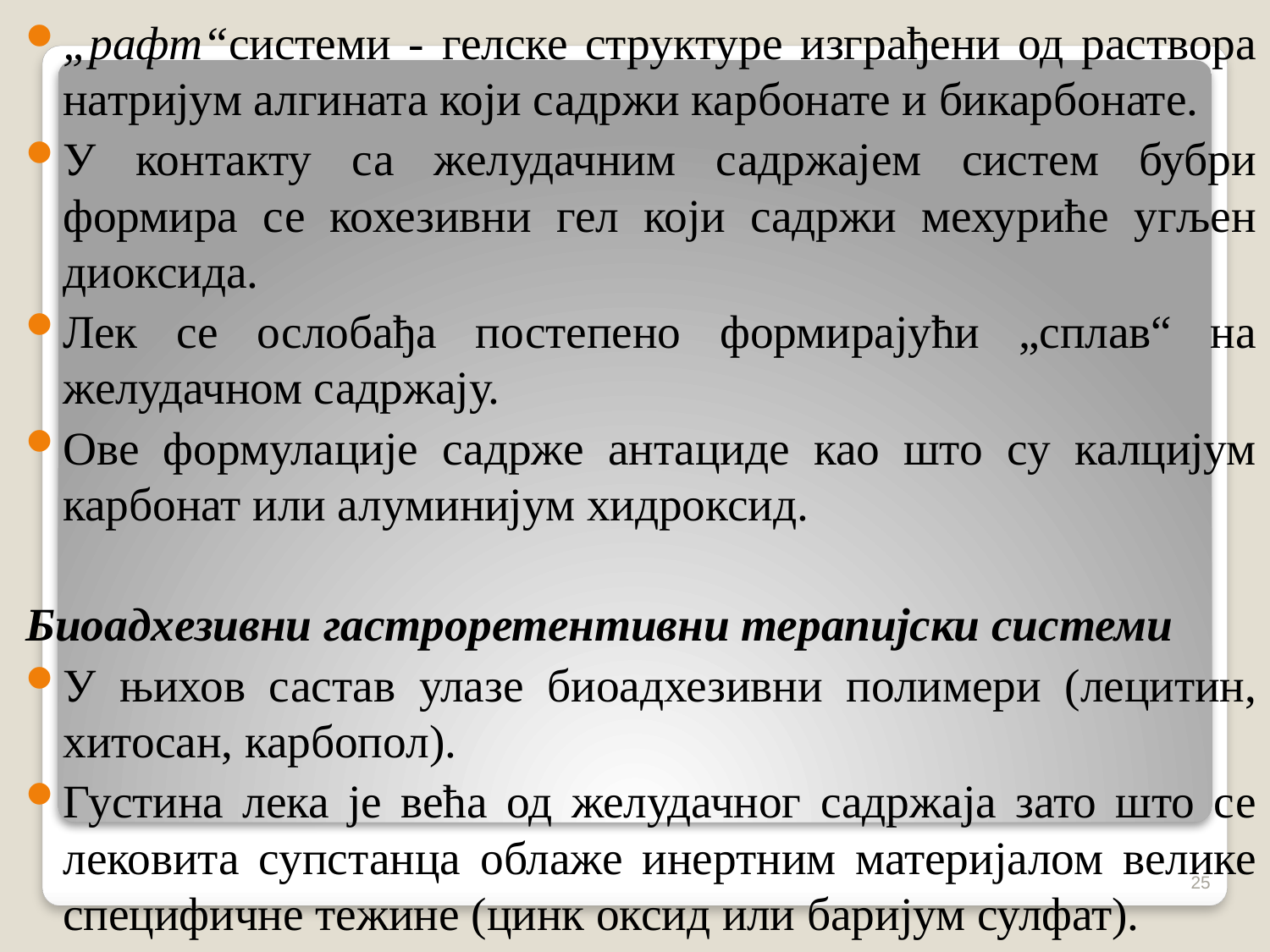

„рафт“системи - гелске структуре изграђени од раствора натријум алгината који садржи карбонате и бикарбонате.
У контакту са желудачним садржајем систем бубри формира се кохезивни гел који садржи мехуриће угљен диоксида.
Лек се ослобађа постепено формирајући „сплав“ на желудачном садржају.
Ове формулације садрже антациде као што су калцијум карбонат или алуминијум хидроксид.

Биоадхезивни гастроретентивни терапијски системи
У њихов састав улазе биоадхезивни полимери (лецитин, хитосан, карбопол).
Густина лека је већа од желудачног садржаја зато што се лековита супстанца облаже инертним материјалом велике специфичне тежине (цинк оксид или баријум сулфат).

25